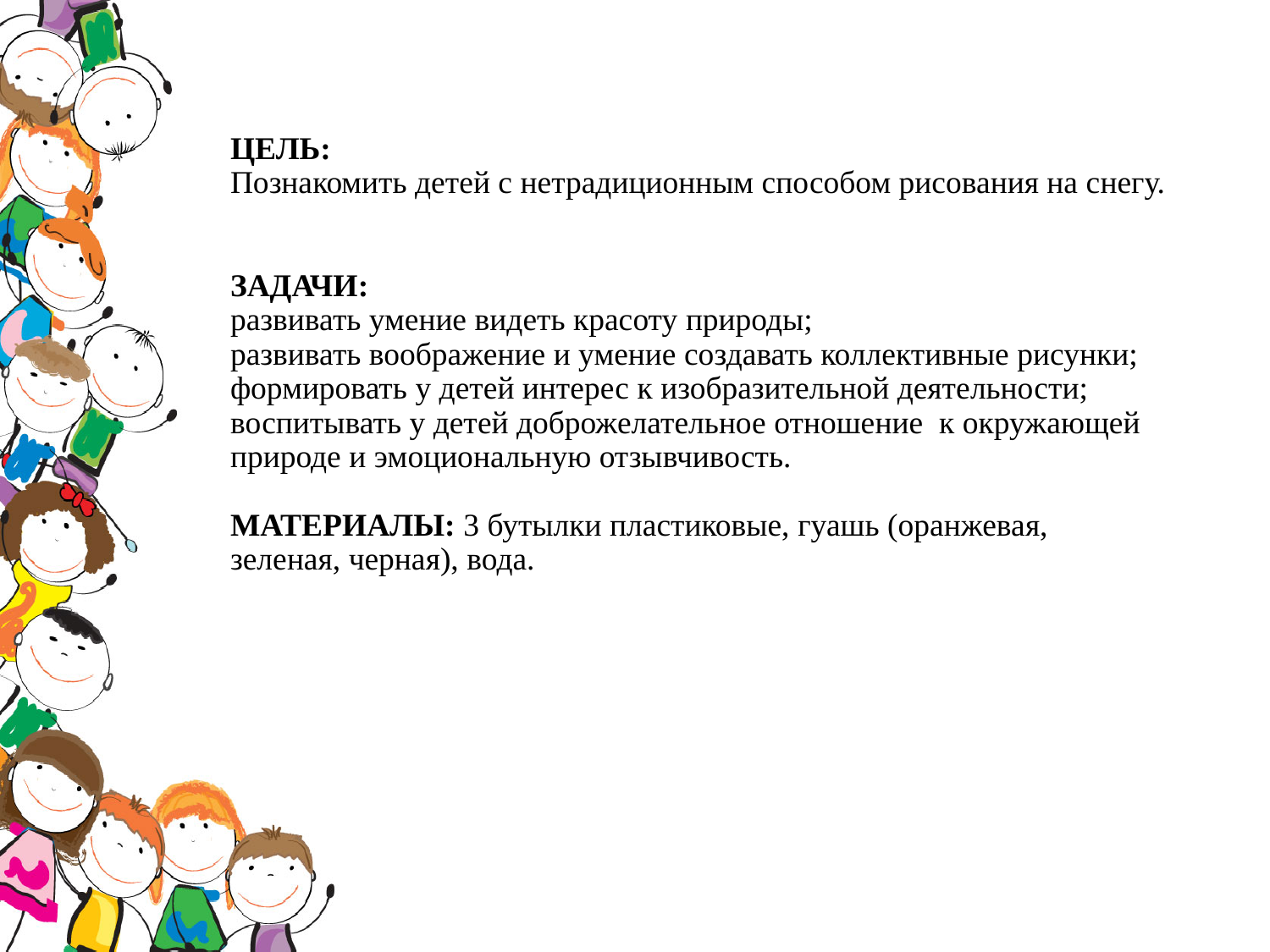

# ЦЕЛЬ: Познакомить детей с нетрадиционным способом рисования на снегу. ЗАДАЧИ: развивать умение видеть красоту природы; развивать воображение и умение создавать коллективные рисунки; формировать у детей интерес к изобразительной деятельности; воспитывать у детей доброжелательное отношение  к окружающей   природе и эмоциональную отзывчивость. МАТЕРИАЛЫ: 3 бутылки пластиковые, гуашь (оранжевая,  зеленая, черная), вода.